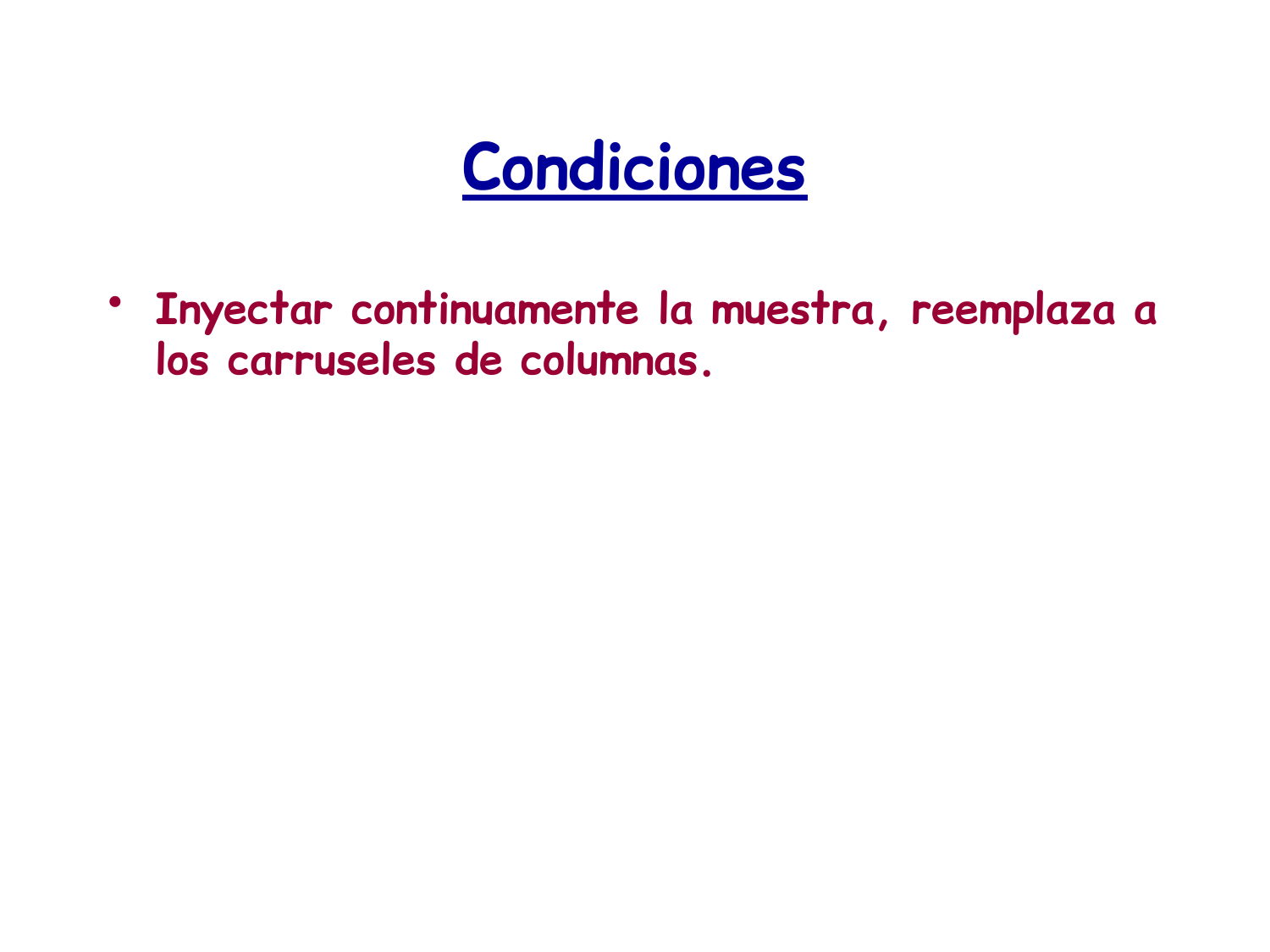

# Condiciones
Inyectar continuamente la muestra, reemplaza a los carruseles de columnas.